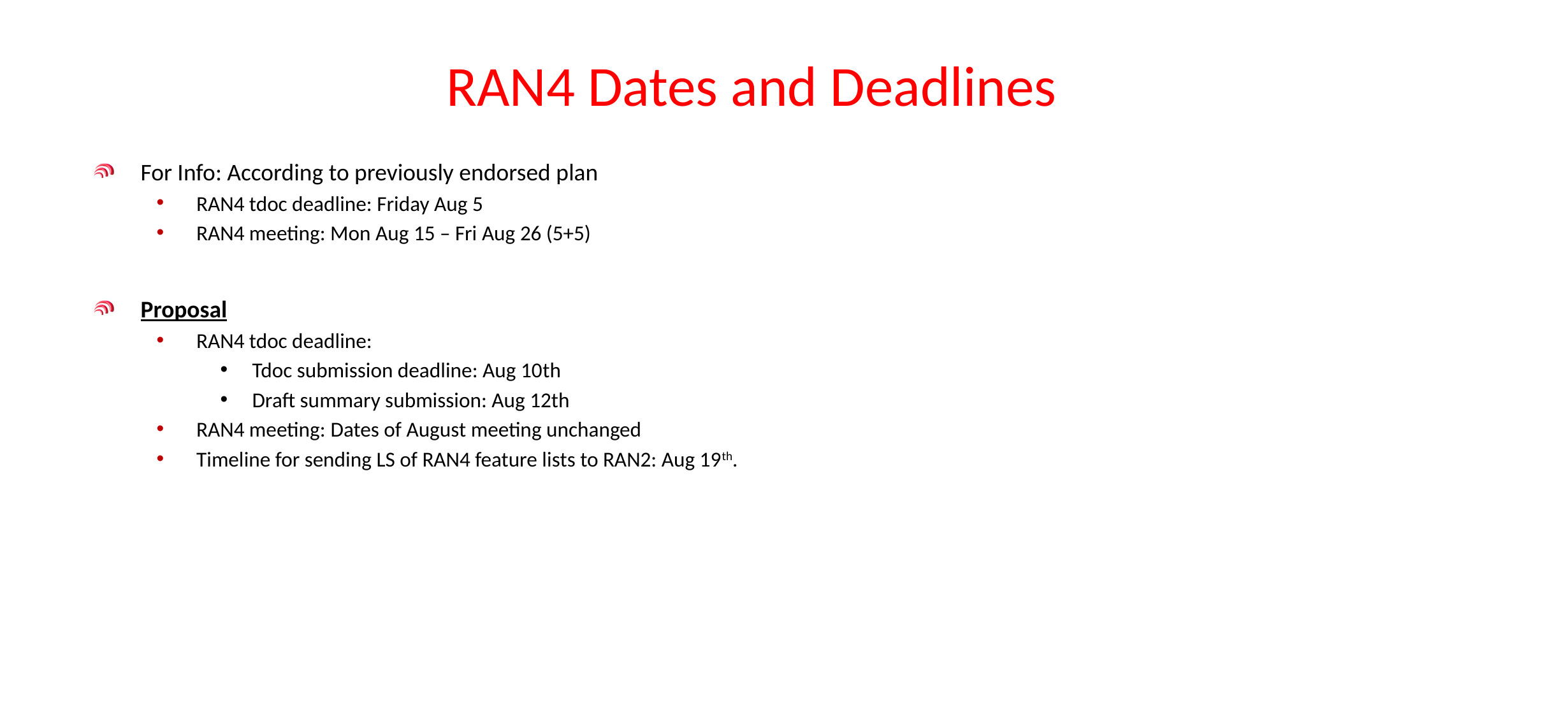

# RAN4 Dates and Deadlines
For Info: According to previously endorsed plan
RAN4 tdoc deadline: Friday Aug 5
RAN4 meeting: Mon Aug 15 – Fri Aug 26 (5+5)

Proposal
RAN4 tdoc deadline:
Tdoc submission deadline: Aug 10th
Draft summary submission: Aug 12th
RAN4 meeting: Dates of August meeting unchanged
Timeline for sending LS of RAN4 feature lists to RAN2: Aug 19th.